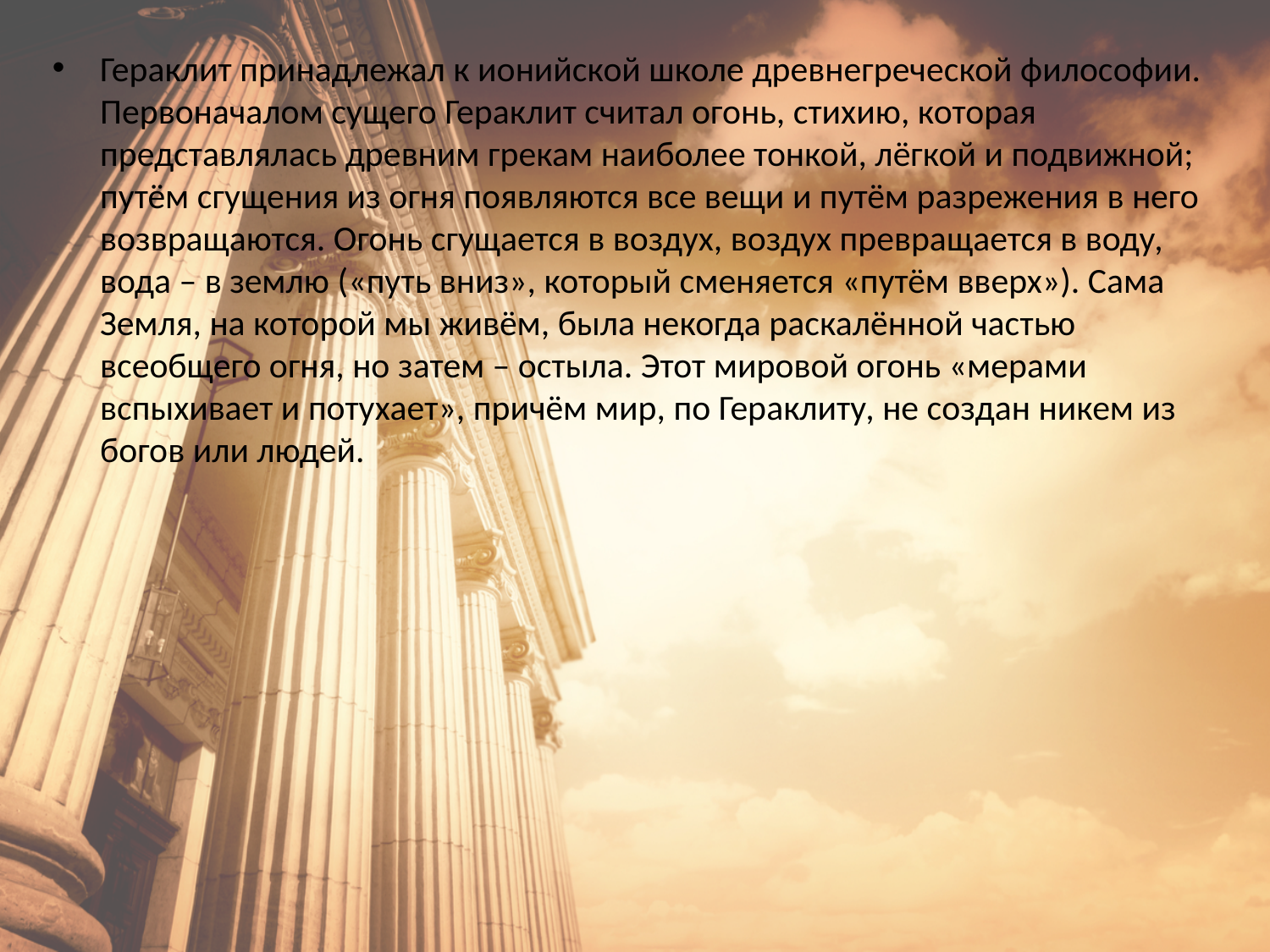

Гераклит принадлежал к ионийской школе древнегреческой философии. Первоначалом сущего Гераклит считал огонь, стихию, которая представлялась древним грекам наиболее тонкой, лёгкой и подвижной; путём сгущения из огня появляются все вещи и путём разрежения в него возвращаются. Огонь сгущается в воздух, воздух превращается в воду, вода – в землю («путь вниз», который сменяется «путём вверх»). Сама Земля, на которой мы живём, была некогда раскалённой частью всеобщего огня, но затем – остыла. Этот мировой огонь «мерами вспыхивает и потухает», причём мир, по Гераклиту, не создан никем из богов или людей.